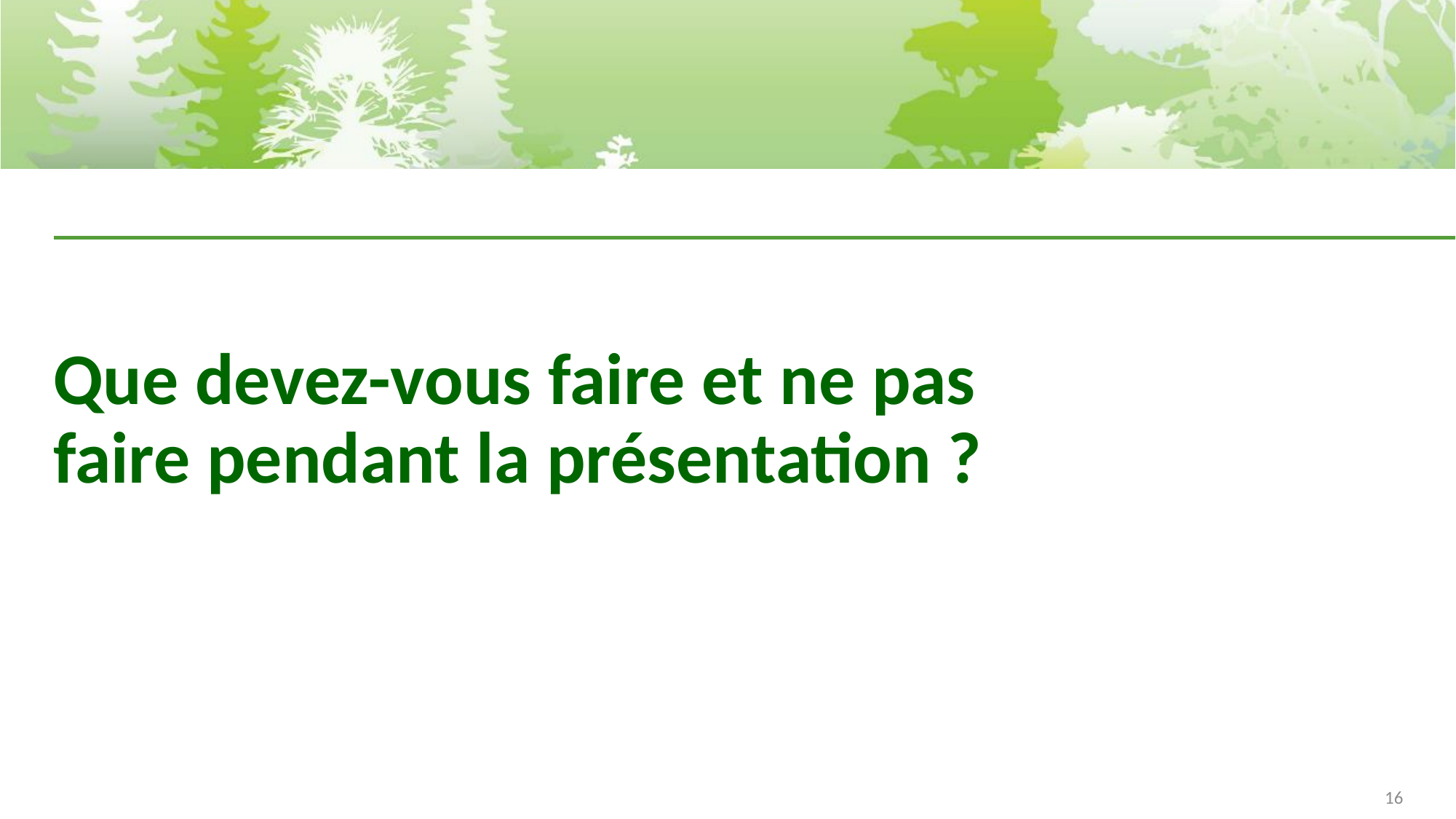

# Que devez-vous faire et ne pas faire pendant la présentation ?
16